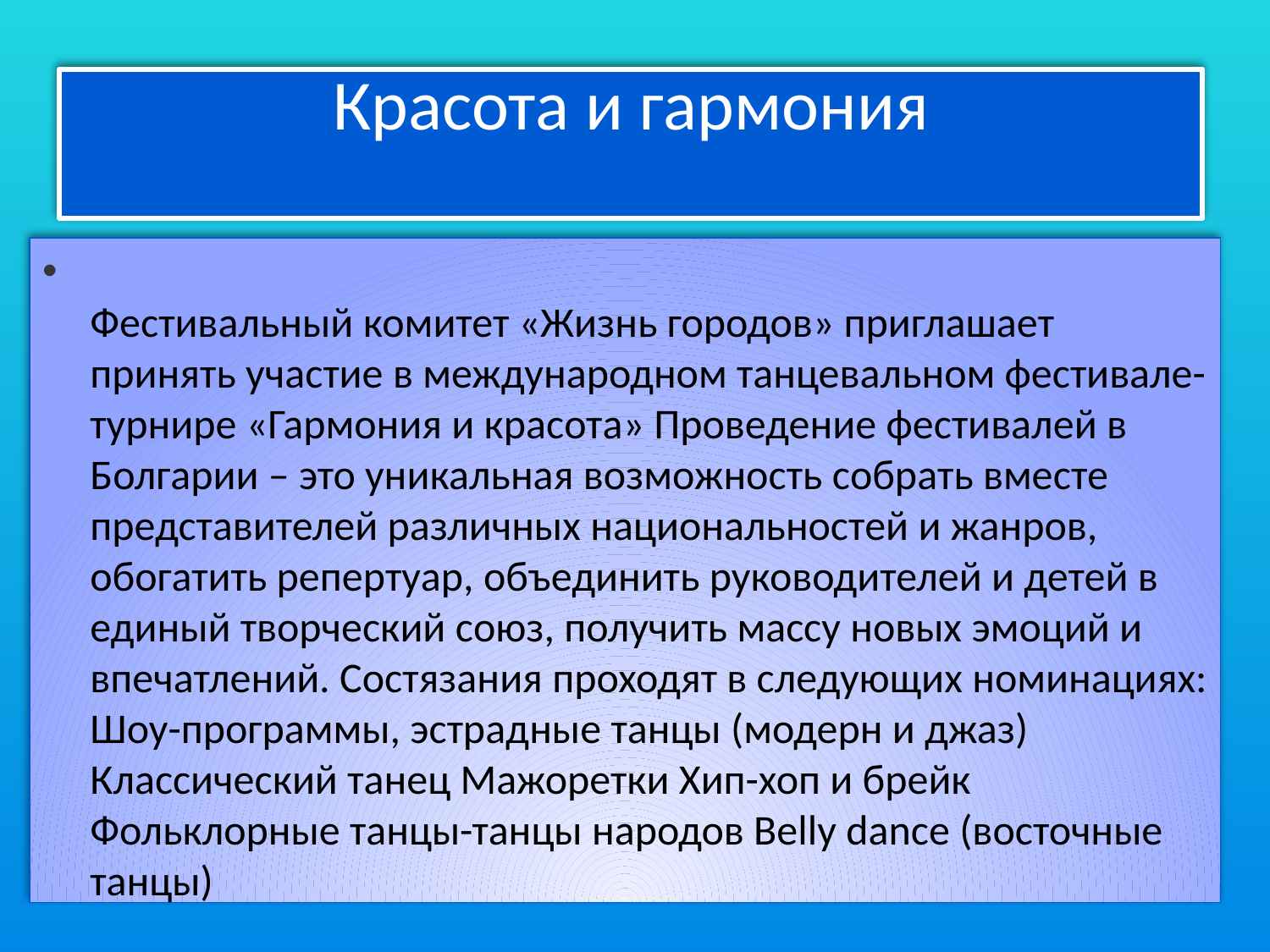

# Красота и гармония
Фестивальный комитет «Жизнь городов» приглашает принять участие в международном танцевальном фестивале-турнире «Гармония и красота» Проведение фестивалей в Болгарии – это уникальная возможность собрать вместе представителей различных национальностей и жанров, обогатить репертуар, объединить руководителей и детей в единый творческий союз, получить массу новых эмоций и впечатлений. Состязания проходят в следующих номинациях: Шоу-программы, эстрадные танцы (модерн и джаз) Классический танец Мажоретки Хип-хоп и брейк Фольклорные танцы-танцы народов Belly dance (восточные танцы)